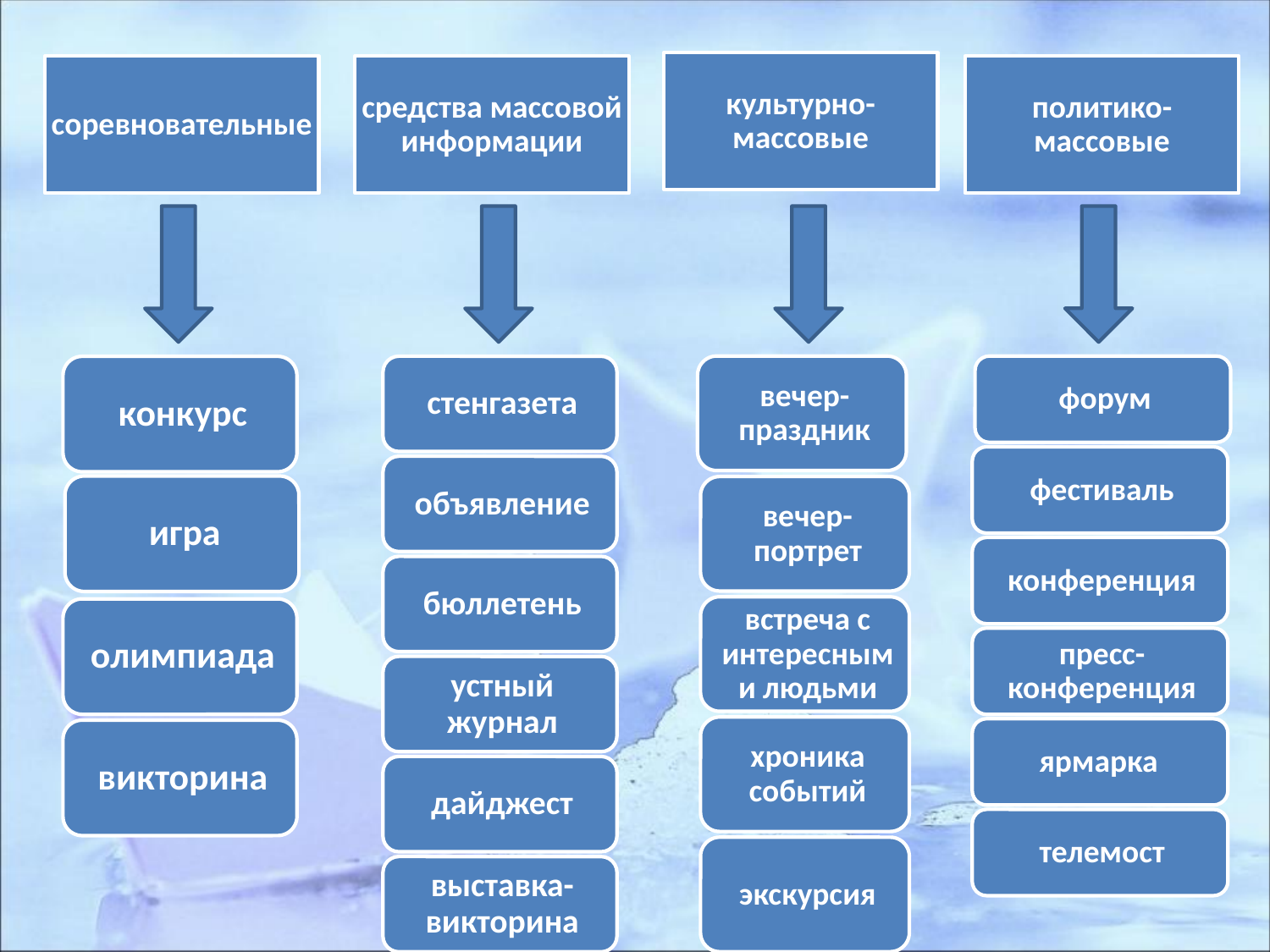

соревновательные
средства массовой информации
культурно-массовые
политико-массовые

конкурс
игра
олимпиада
викторина
стенгазета
объявление
бюллетень
устный журнал
дайджест
выставка-викторина
вечер-праздник
вечер-портрет
встреча с интересными людьми
хроника событий
экскурсия
форум
фестиваль
конференция
пресс-конференция
ярмарка
телемост